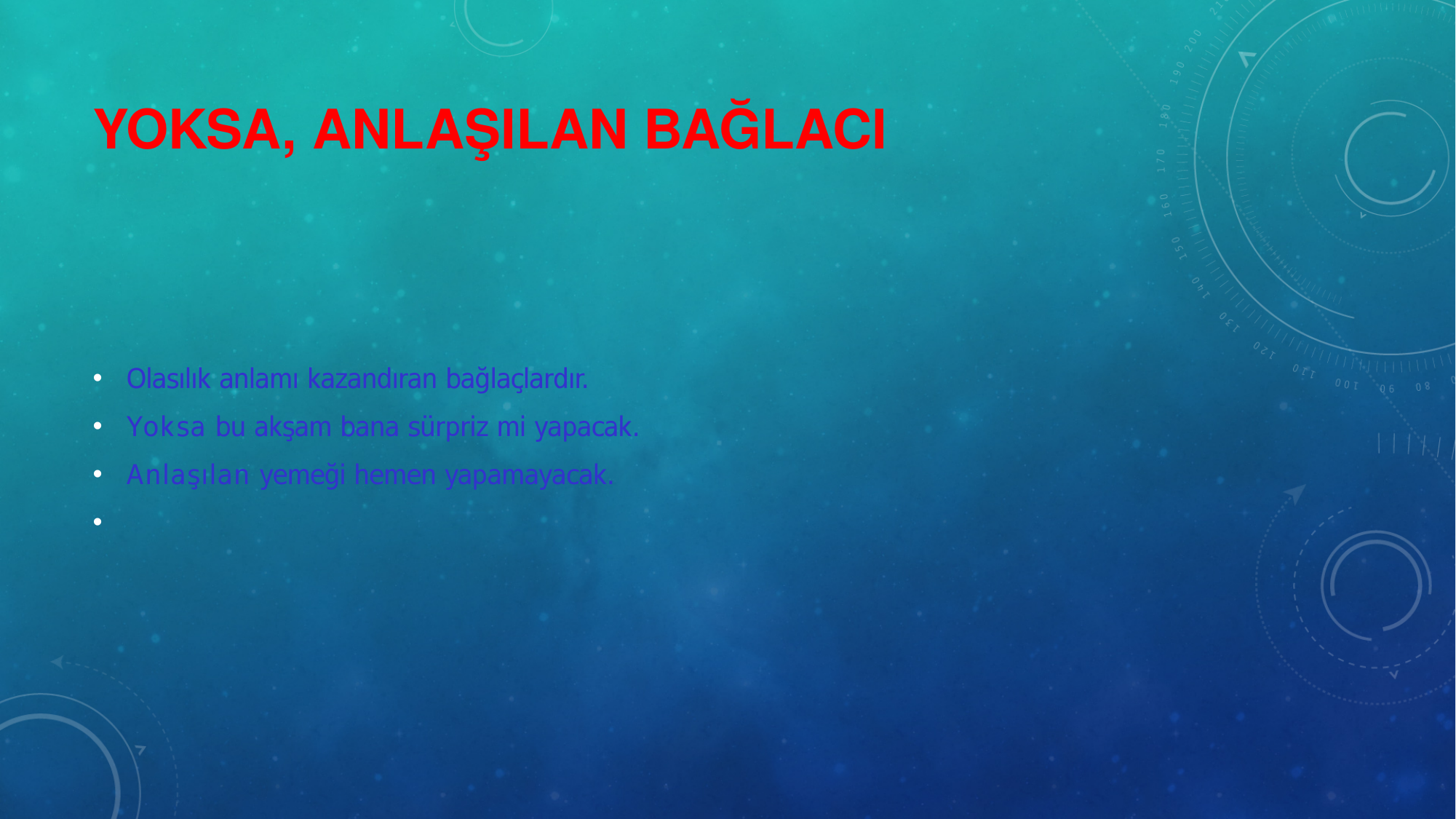

# YOKSA, ANLAŞILAN BAĞLACI
Olasılık anlamı kazandıran bağlaçlardır.
Yoksa bu akşam bana sürpriz mi yapacak.
Anlaşılan yemeği hemen yapamayacak.